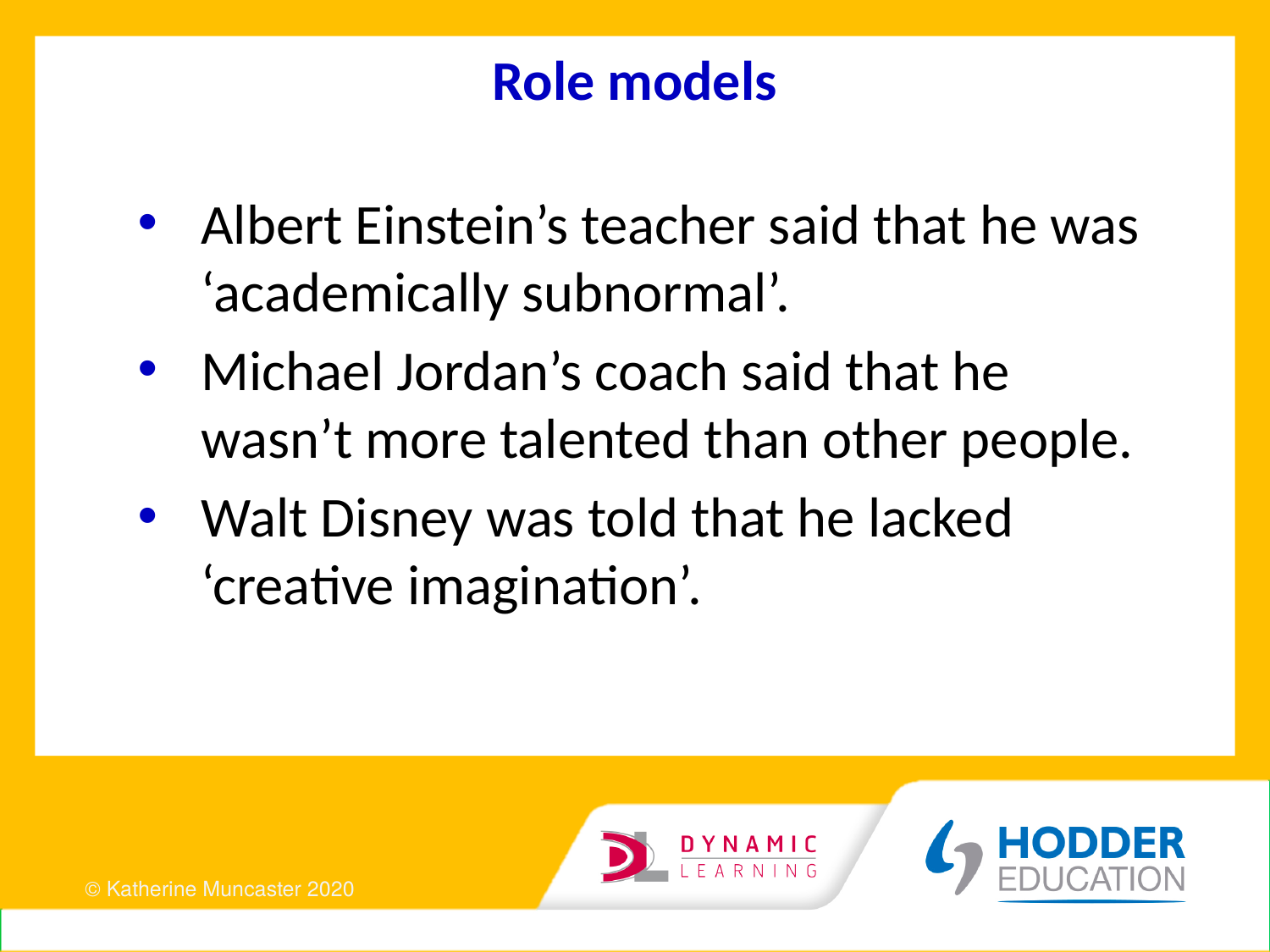

# Role models
Albert Einstein’s teacher said that he was ‘academically subnormal’.
Michael Jordan’s coach said that he wasn’t more talented than other people.
Walt Disney was told that he lacked ‘creative imagination’.